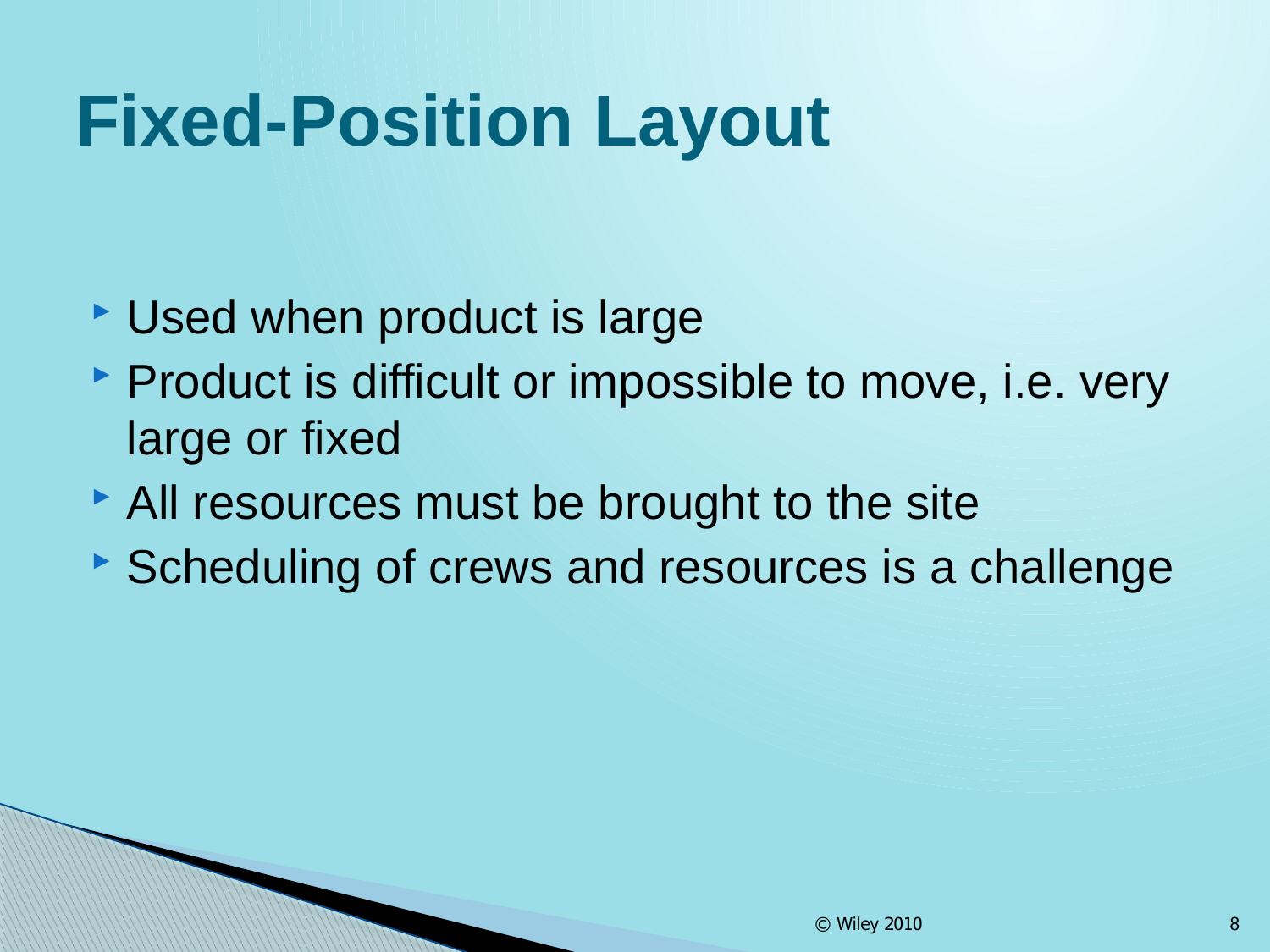

# Fixed-Position Layout
Used when product is large
Product is difficult or impossible to move, i.e. very large or fixed
All resources must be brought to the site
Scheduling of crews and resources is a challenge
© Wiley 2010
8